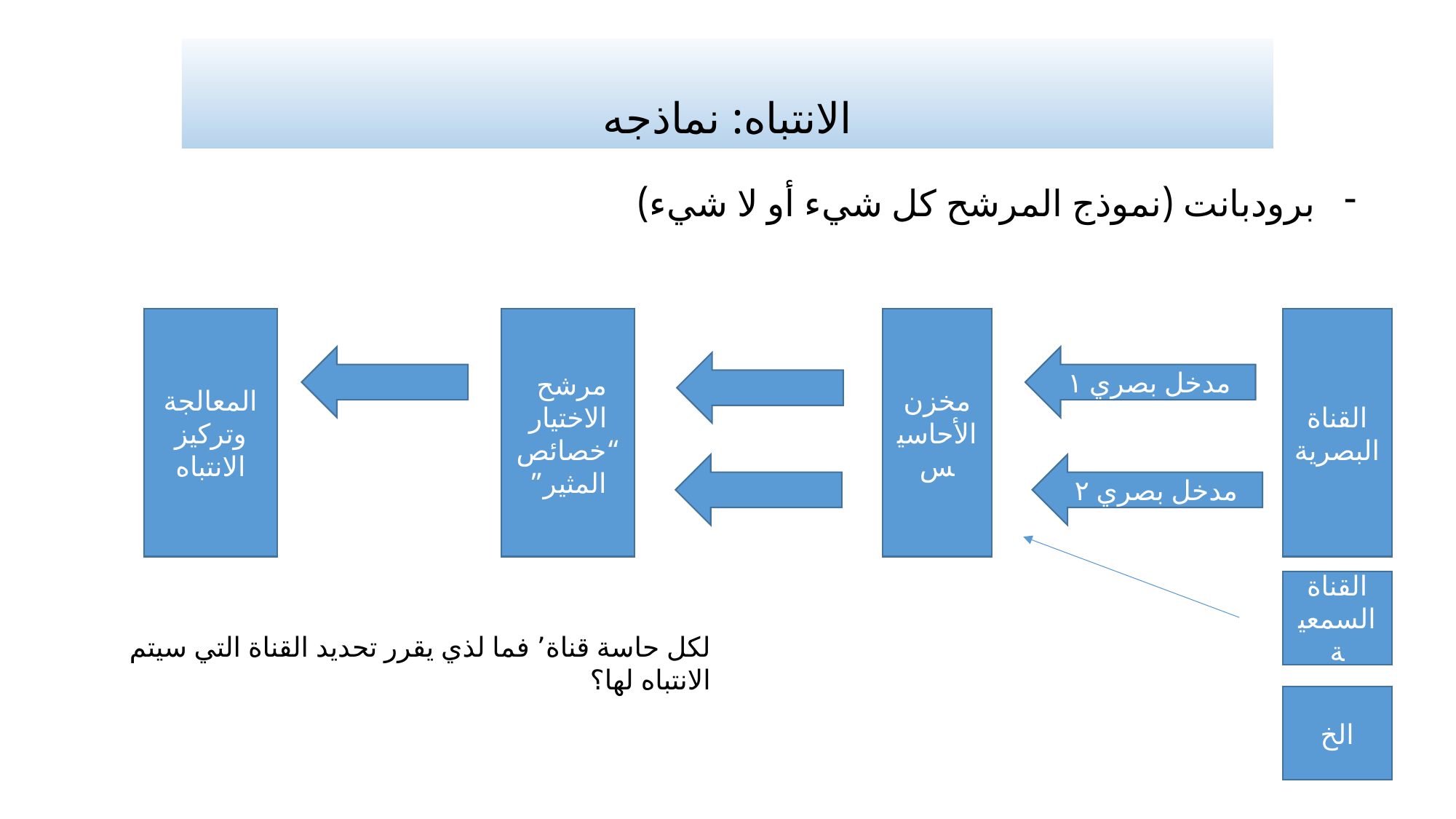

# الانتباه: نماذجه
برودبانت (نموذج المرشح كل شيء أو لا شيء)

المعالجة
وتركيز
الانتباه
مرشح
الاختيار
“خصائص
المثير”
القناة
البصرية
مخزن
الأحاسيس
مدخل بصري ١

مدخل بصري ٢
القناة
السمعية
لكل حاسة قناة٬ فما لذي يقرر تحديد القناة التي سيتم الانتباه لها؟

الخ